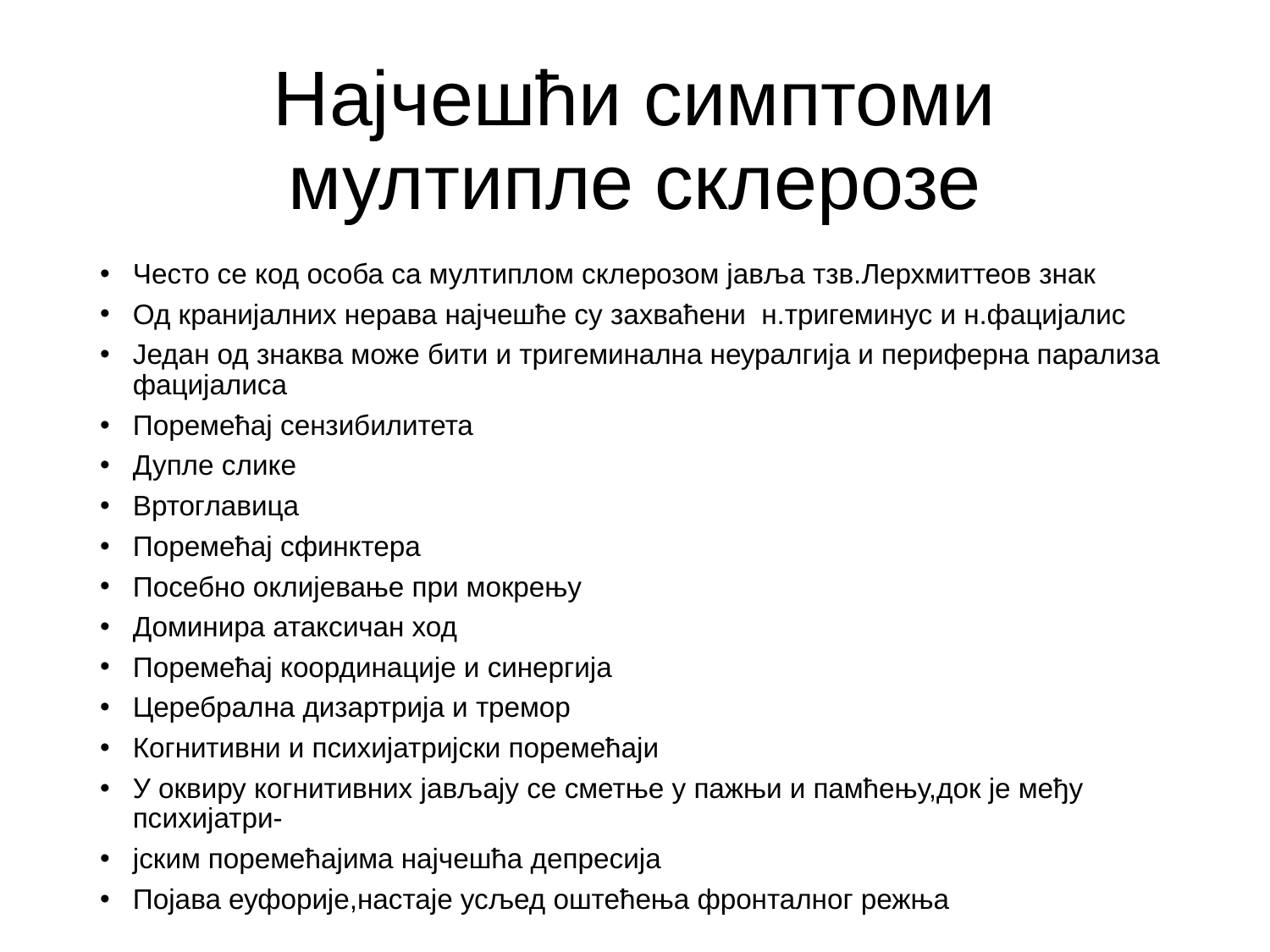

# Најчешћи симптоми мултипле склерозе
Често се код особа са мултиплом склерозом јавља тзв.Лерхмиттеов знак
Од кранијалних нерава најчешће су захваћени  н.тригеминус и н.фацијалис
Један од знаква може бити и тригеминална неуралгија и периферна парализа фацијалиса
Поремећај сензибилитета
Дупле слике
Вртоглавица
Поремећај сфинктера
Посебно оклијевање при мокрењу
Доминира атаксичан ход
Поремећај координације и синергија
Церебрална дизартрија и тремор
Когнитивни и психијатријски поремећаји
У оквиру когнитивних јављају се сметње у пажњи и памћењу,док је међу психијатри-
јским поремећајима најчешћа депресија
Појава еуфорије,настаје усљед оштећења фронталног режња